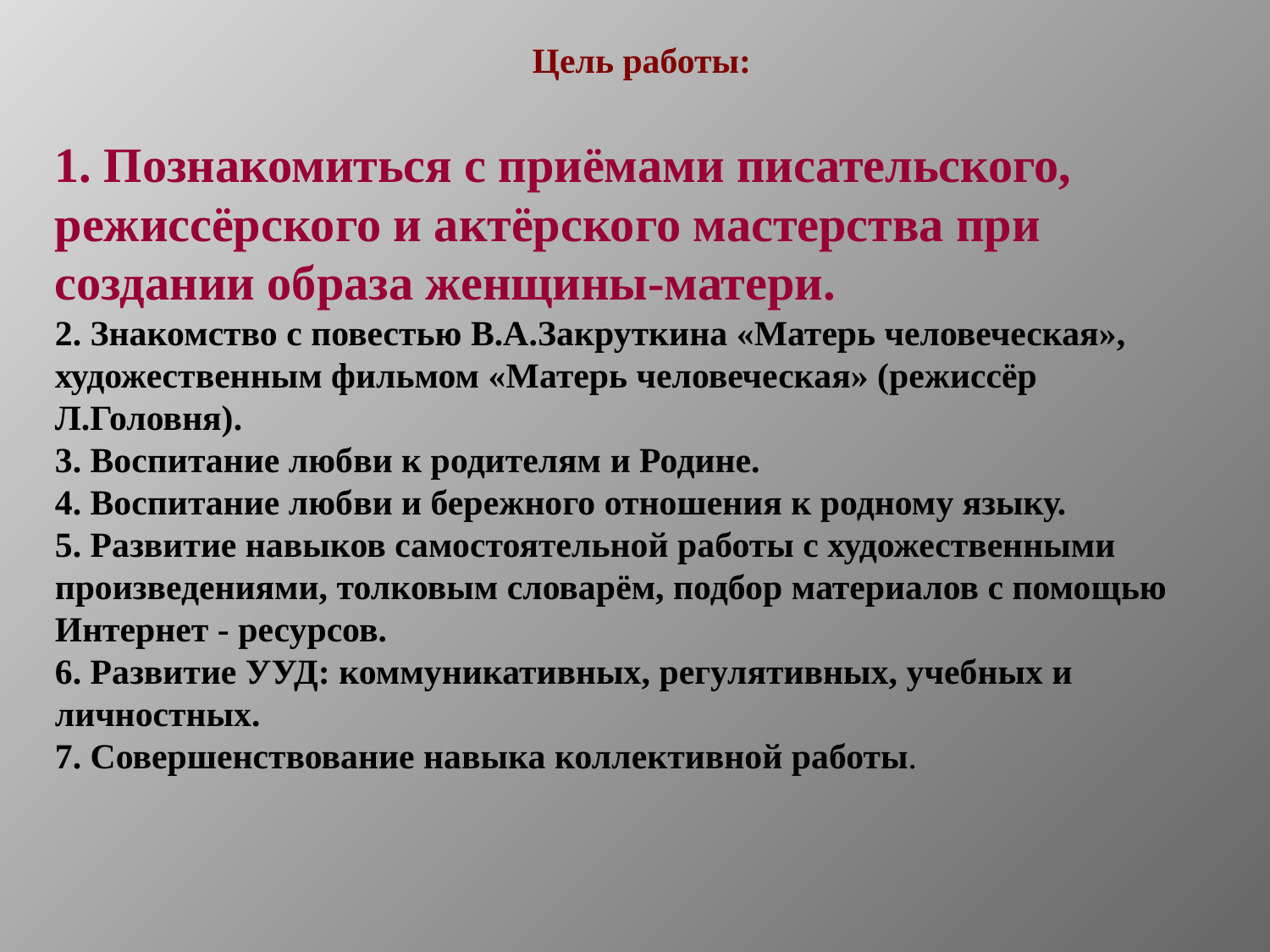

Цель работы:
1. Познакомиться с приёмами писательского, режиссёрского и актёрского мастерства при создании образа женщины-матери.
2. Знакомство с повестью В.А.Закруткина «Матерь человеческая», художественным фильмом «Матерь человеческая» (режиссёр Л.Головня).
3. Воспитание любви к родителям и Родине.
4. Воспитание любви и бережного отношения к родному языку.
5. Развитие навыков самостоятельной работы с художественными произведениями, толковым словарём, подбор материалов с помощью Интернет - ресурсов.
6. Развитие УУД: коммуникативных, регулятивных, учебных и личностных.
7. Совершенствование навыка коллективной работы.